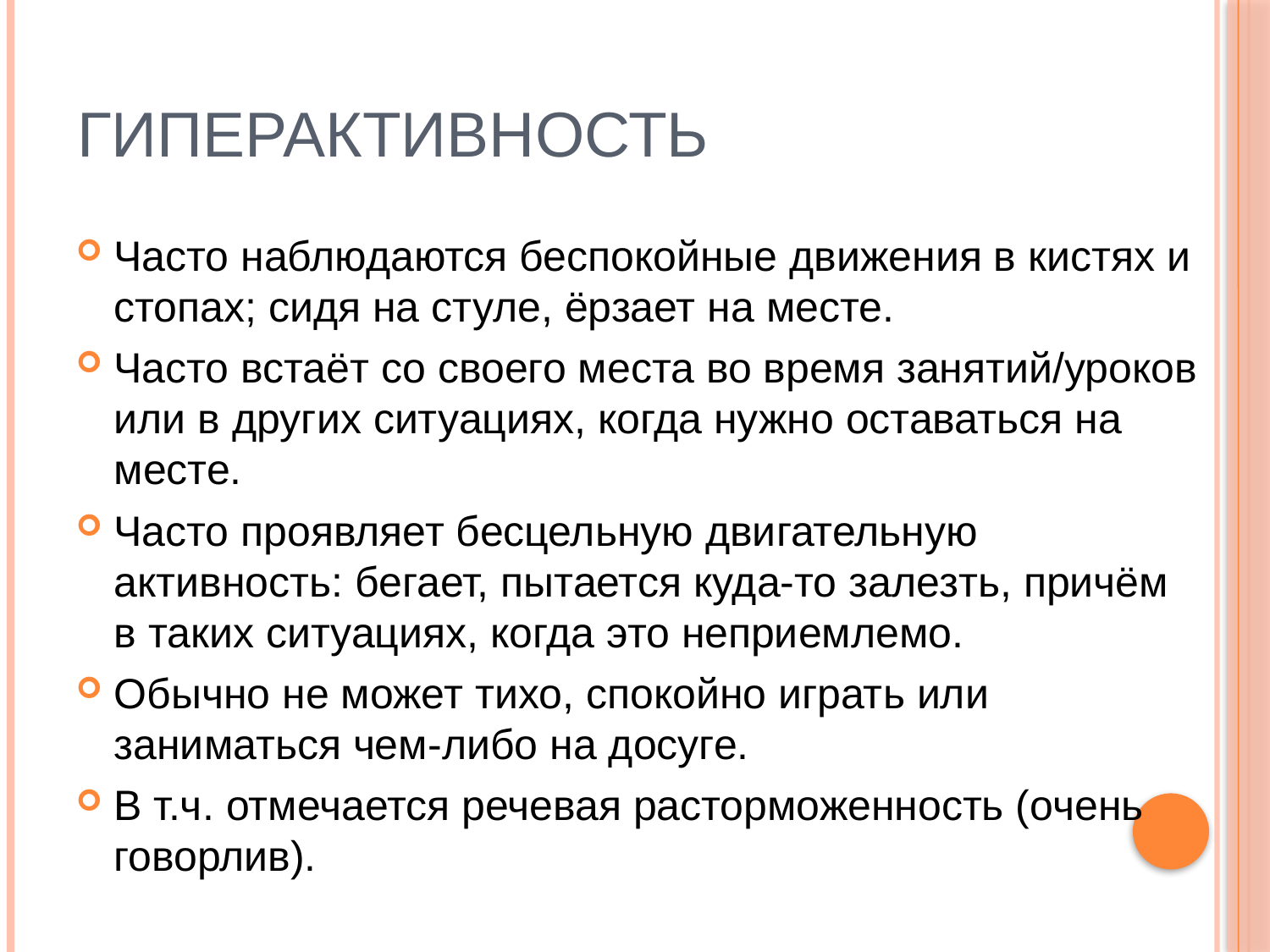

# Гиперактивность
Часто наблюдаются беспокойные движения в кистях и стопах; сидя на стуле, ёрзает на месте.
Часто встаёт со своего места во время занятий/уроков или в других ситуациях, когда нужно оставаться на месте.
Часто проявляет бесцельную двигательную активность: бегает, пытается куда-то залезть, причём в таких ситуациях, когда это неприемлемо.
Обычно не может тихо, спокойно играть или заниматься чем-либо на досуге.
В т.ч. отмечается речевая расторможенность (очень говорлив).